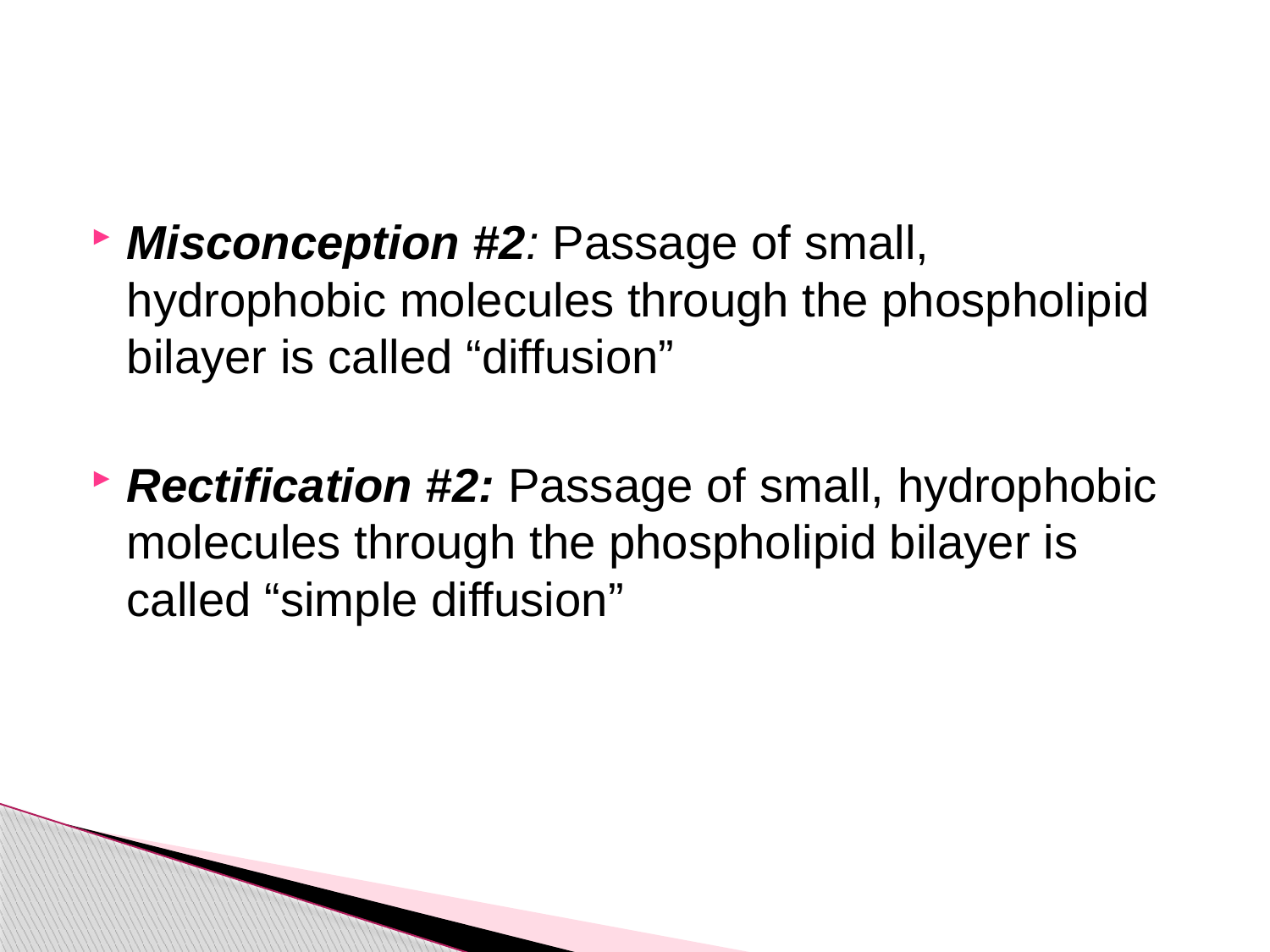

Misconception #2: Passage of small, hydrophobic molecules through the phospholipid bilayer is called “diffusion”

Rectification #2: Passage of small, hydrophobic molecules through the phospholipid bilayer is called “simple diffusion”